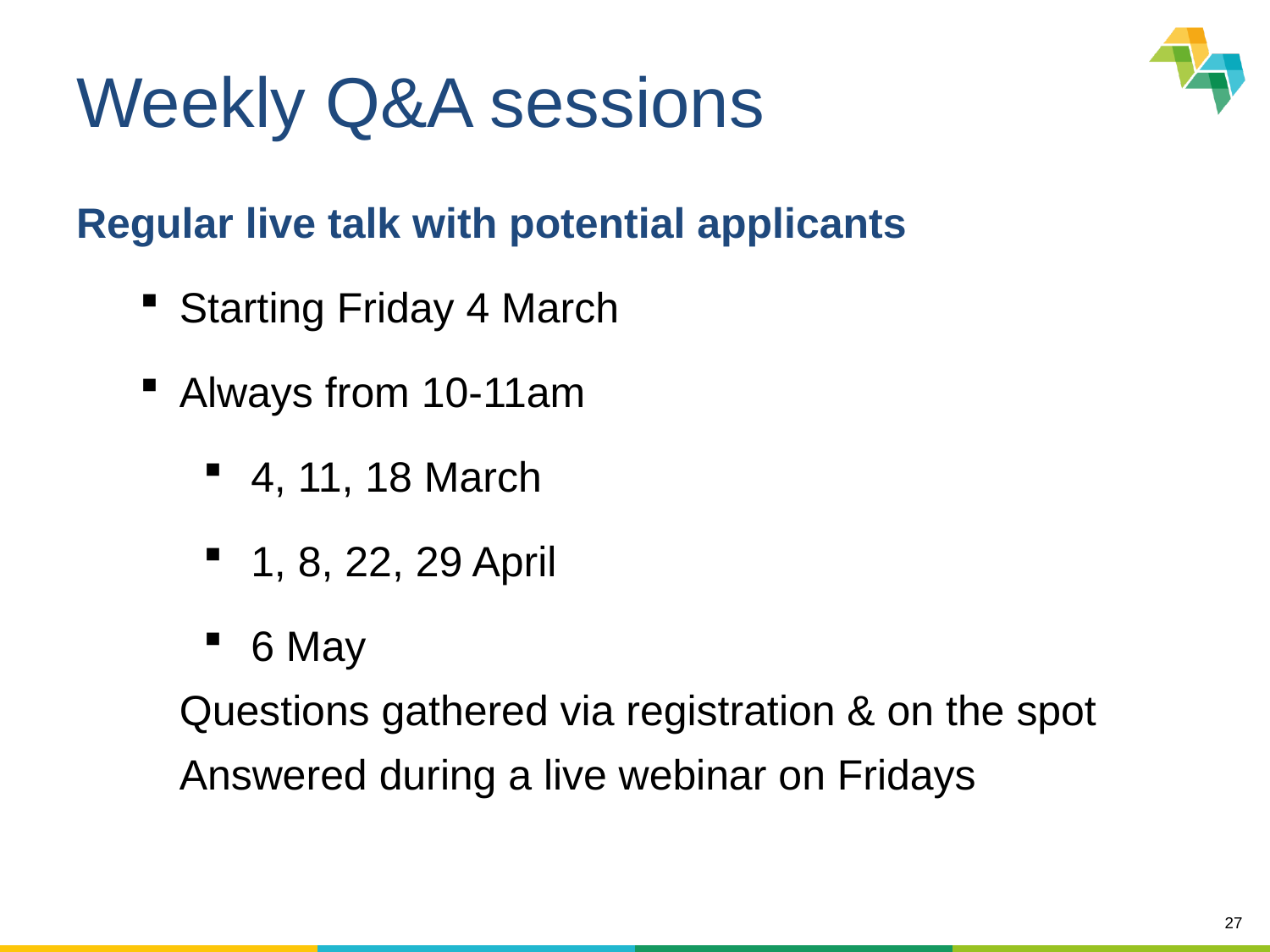

# Weekly Q&A sessions
Regular live talk with potential applicants
Starting Friday 4 March
Always from 10-11am
4, 11, 18 March
1, 8, 22, 29 April
6 May
Questions gathered via registration & on the spot
Answered during a live webinar on Fridays